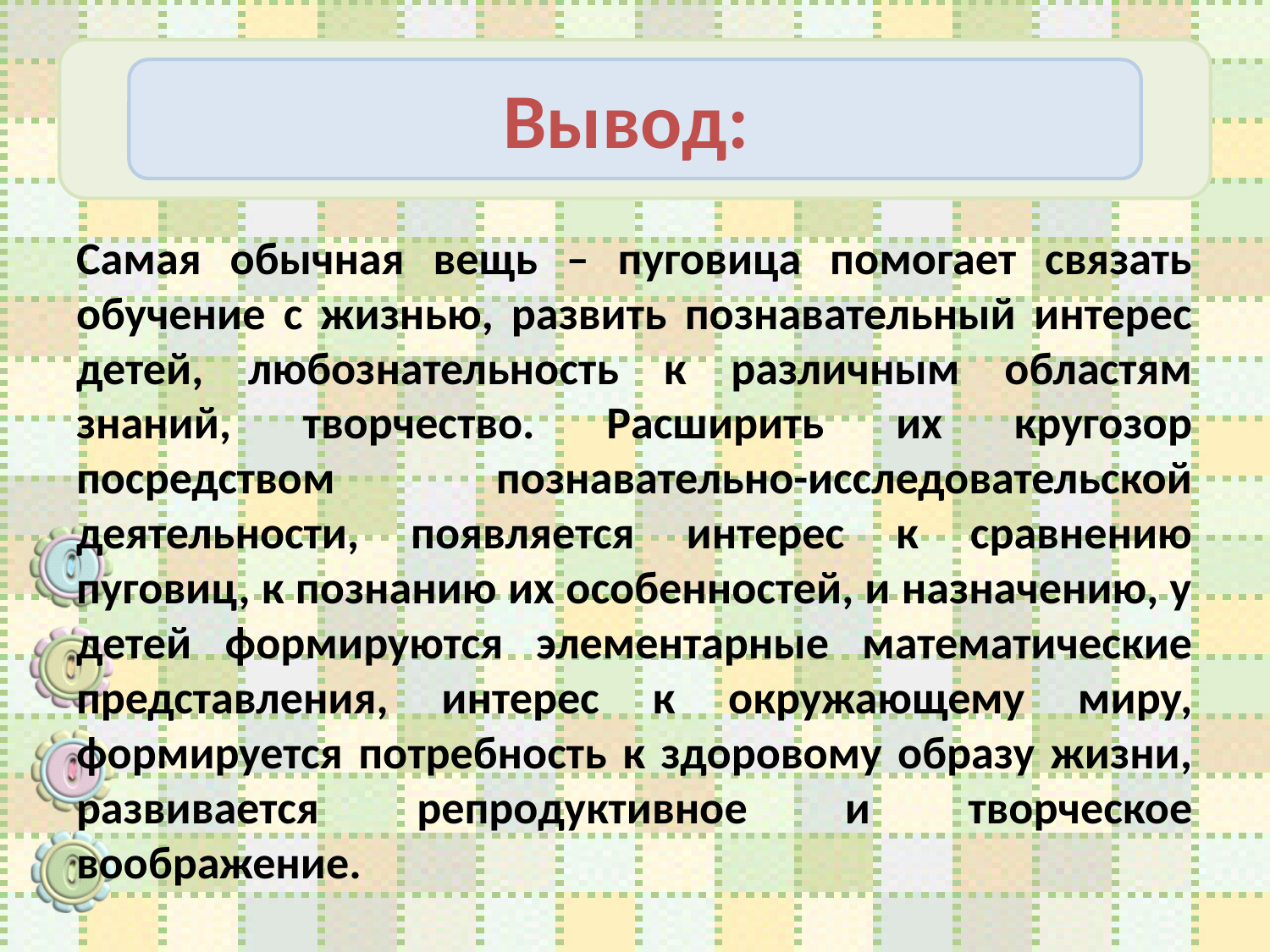

# Вывод:
Самая обычная вещь – пуговица помогает связать обучение с жизнью, развить познавательный интерес детей, любознательность к различным областям знаний, творчество. Расширить их кругозор посредством познавательно-исследовательской деятельности, появляется интерес к сравнению пуговиц, к познанию их особенностей, и назначению, у детей формируются элементарные математические представления, интерес к окружающему миру, формируется потребность к здоровому образу жизни, развивается репродуктивное и творческое воображение.